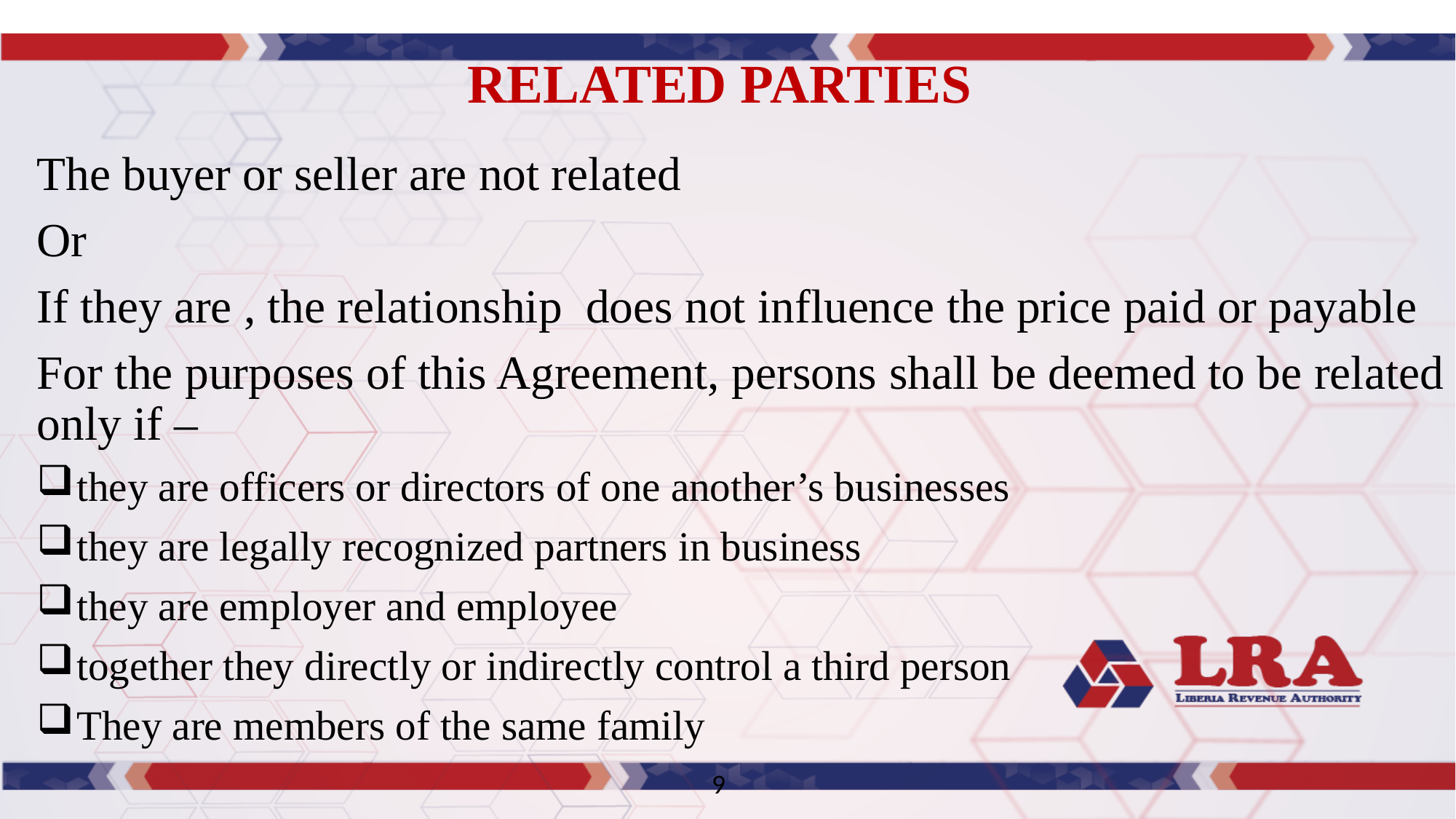

# RELATED PARTIES
The buyer or seller are not related
Or
If they are , the relationship  does not influence the price paid or payable
For the purposes of this Agreement, persons shall be deemed to be related only if –
they are officers or directors of one another’s businesses
they are legally recognized partners in business
they are employer and employee
together they directly or indirectly control a third person
They are members of the same family
9